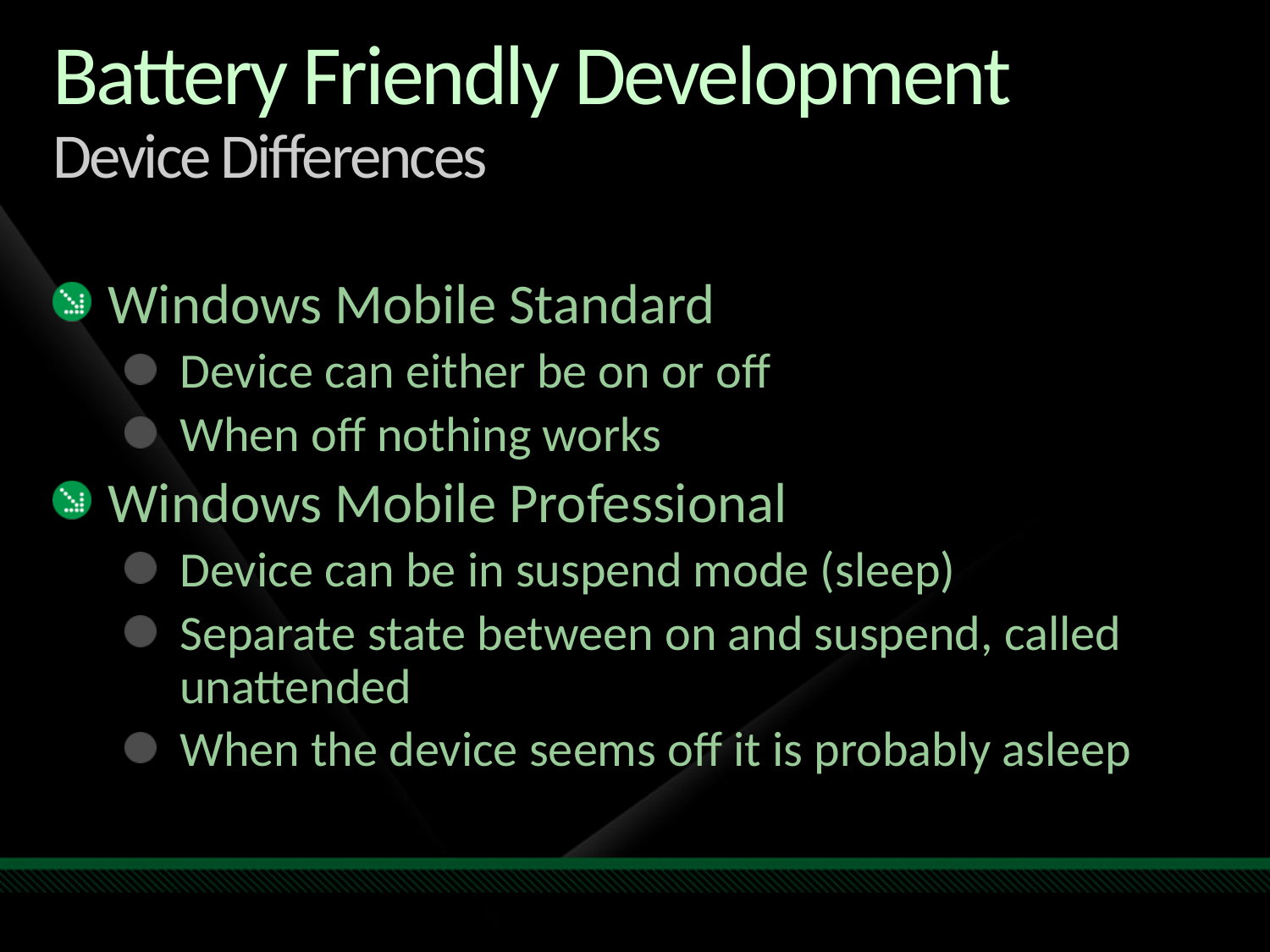

# Battery Friendly Development Device Differences

Windows Mobile Standard
Device can either be on or off
When off nothing works
Windows Mobile Professional
Device can be in suspend mode (sleep)
Separate state between on and suspend, called unattended
When the device seems off it is probably asleep